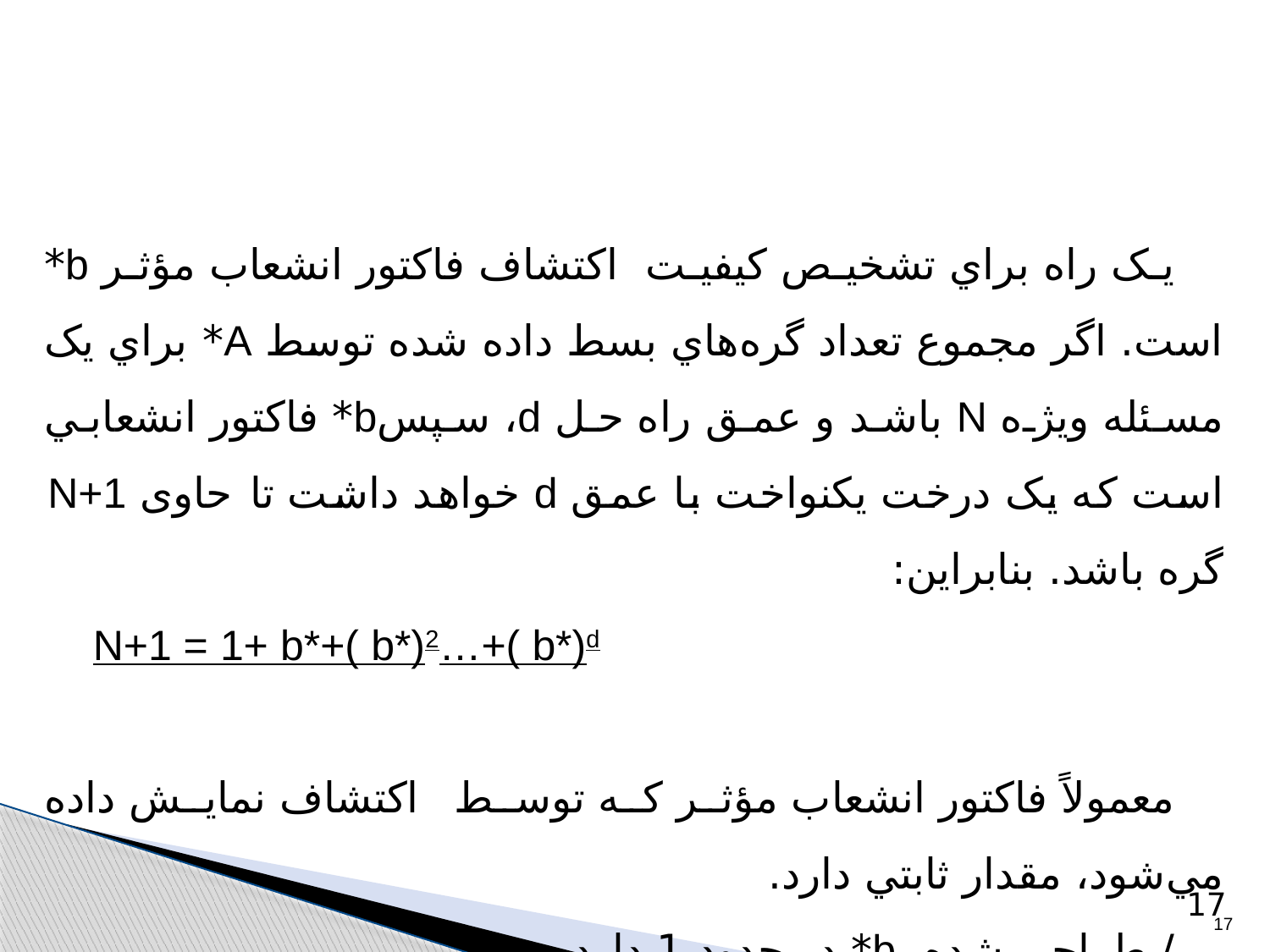

# اثر دقت اکتشاف بر کارايي
يک راه براي تشخيص کيفيت اکتشاف فاکتور انشعاب مؤثر b* است. اگر مجموع تعداد گره‌هاي بسط داده شده توسط A* براي يک مسئله ويژه N باشد و عمق راه حل d، سپسb* فاکتور انشعابي است که يک درخت يکنواخت با عمق d خواهد داشت تا حاوی N+1 گره باشد. بنابراين:
N+1 = 1+ b*+( b*)2…+( b*)d

معمولاً فاکتور انشعاب مؤثر که توسط اکتشاف نمايش داده مي‌شود، مقدار ثابتي دارد.
/ طراحي شده، b* در حدود 1 دارد.
17